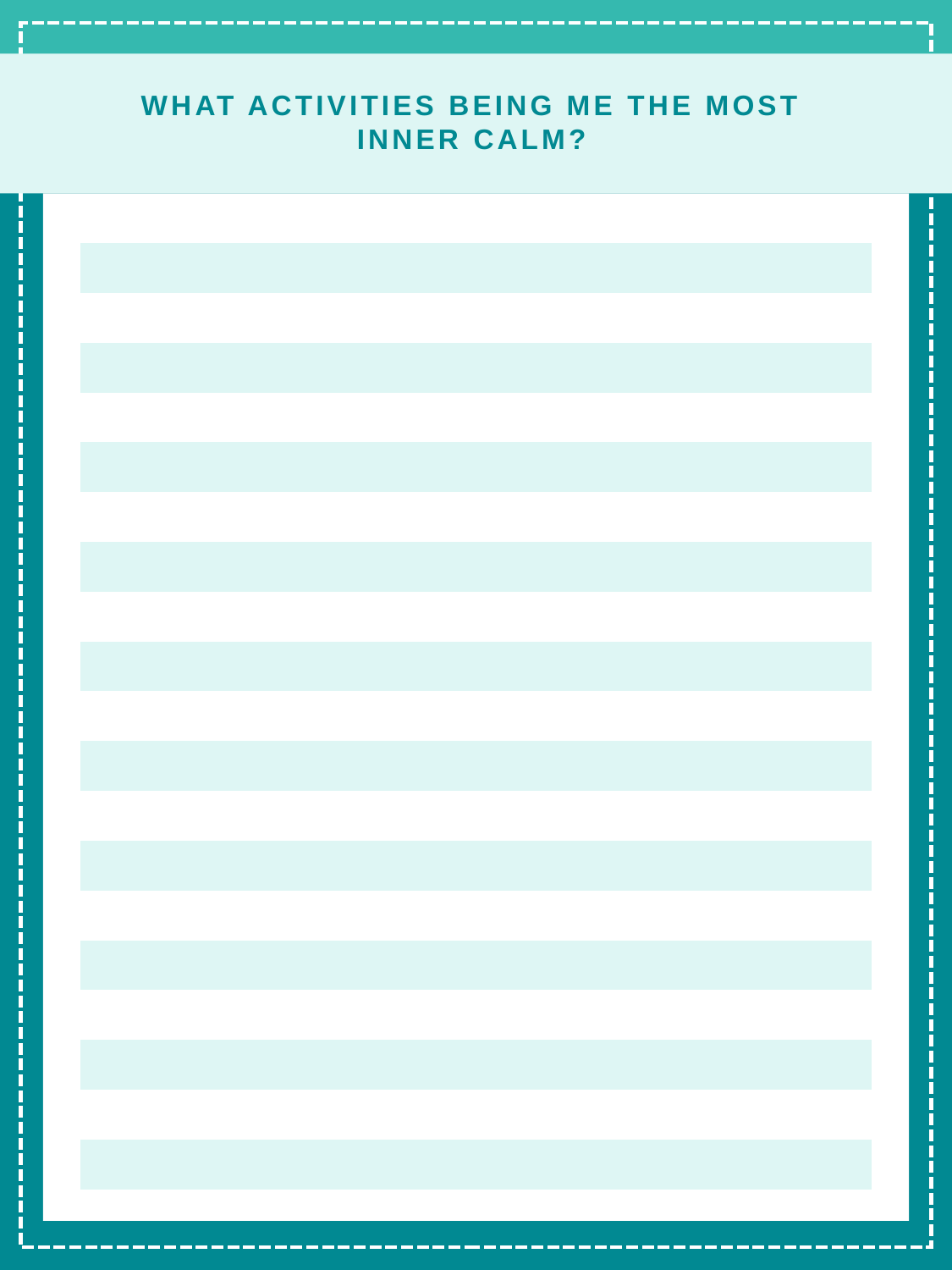

WHAT ACTIVITIES BEING ME THE MOST INNER CALM?

|  |
| --- |
|  |
|  |
|  |
|  |
|  |
|  |
|  |
|  |
|  |
|  |
|  |
|  |
|  |
|  |
|  |
|  |
|  |
|  |